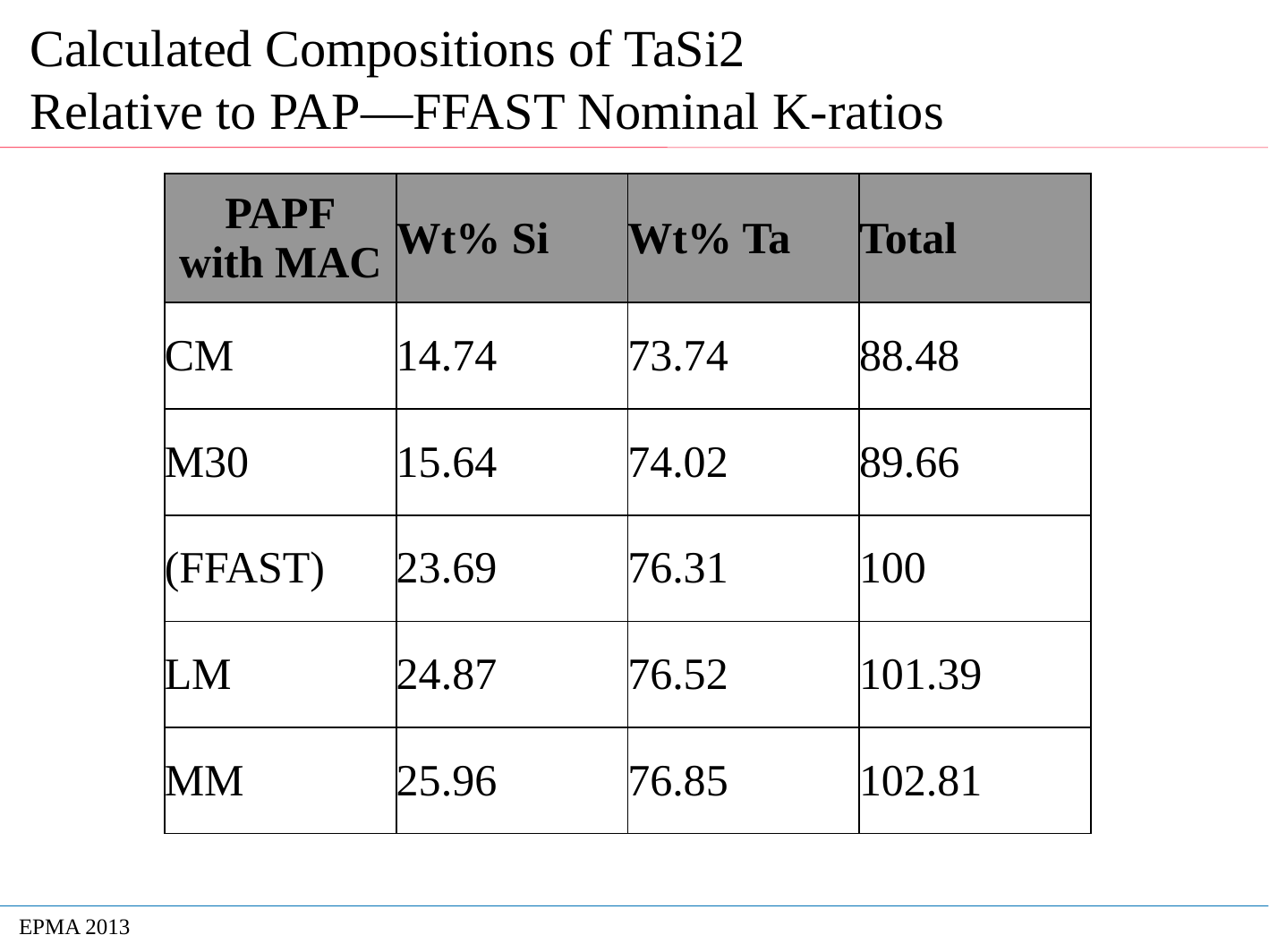

# Calculated Compositions of TaSi2 Relative to PAP—FFAST Nominal K-ratios
| PAPF with MAC | Wt% Si | Wt% Ta | Total |
| --- | --- | --- | --- |
| CM | 14.74 | 73.74 | 88.48 |
| M30 | 15.64 | 74.02 | 89.66 |
| (FFAST) | 23.69 | 76.31 | 100 |
| LM | 24.87 | 76.52 | 101.39 |
| MM | 25.96 | 76.85 | 102.81 |
EPMA 2013